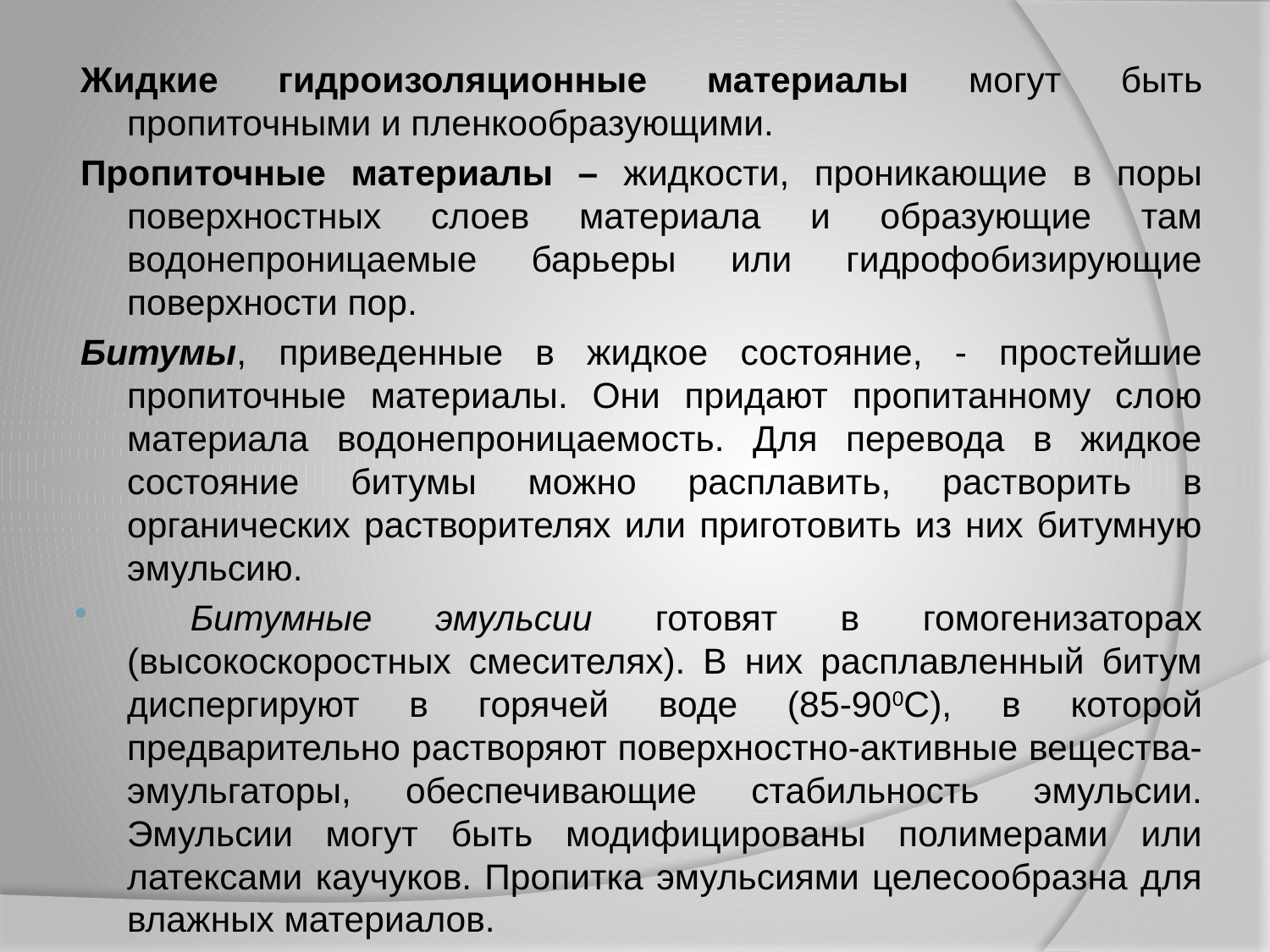

Жидкие гидроизоляционные материалы могут быть пропиточными и пленкообразующими.
Пропиточные материалы – жидкости, проникающие в поры поверхностных слоев материала и образующие там водонепроницаемые барьеры или гидрофобизирующие поверхности пор.
Битумы, приведенные в жидкое состояние, - простейшие пропиточные материалы. Они придают пропитанному слою материала водонепроницаемость. Для перевода в жидкое состояние битумы можно расплавить, растворить в органических растворителях или приготовить из них битумную эмульсию.
 Битумные эмульсии готовят в гомогенизаторах (высокоскоростных смесителях). В них расплавленный битум диспергируют в горячей воде (85-900C), в которой предварительно растворяют поверхностно-активные вещества-эмульгаторы, обеспечивающие стабильность эмульсии. Эмульсии могут быть модифицированы полимерами или латексами каучуков. Пропитка эмульсиями целесообразна для влажных материалов.

#